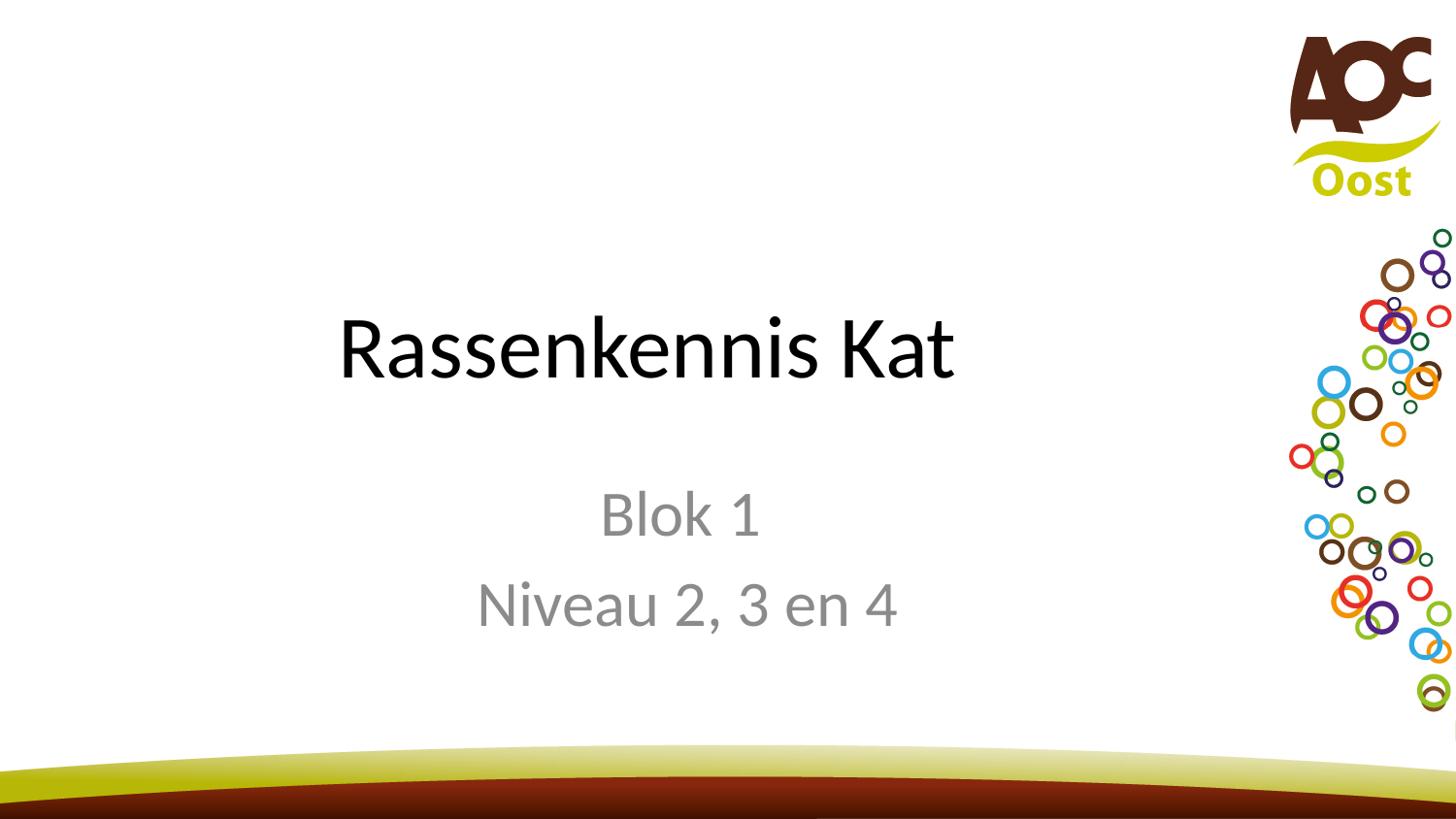

# Rassenkennis Kat
Blok 1
Niveau 2, 3 en 4